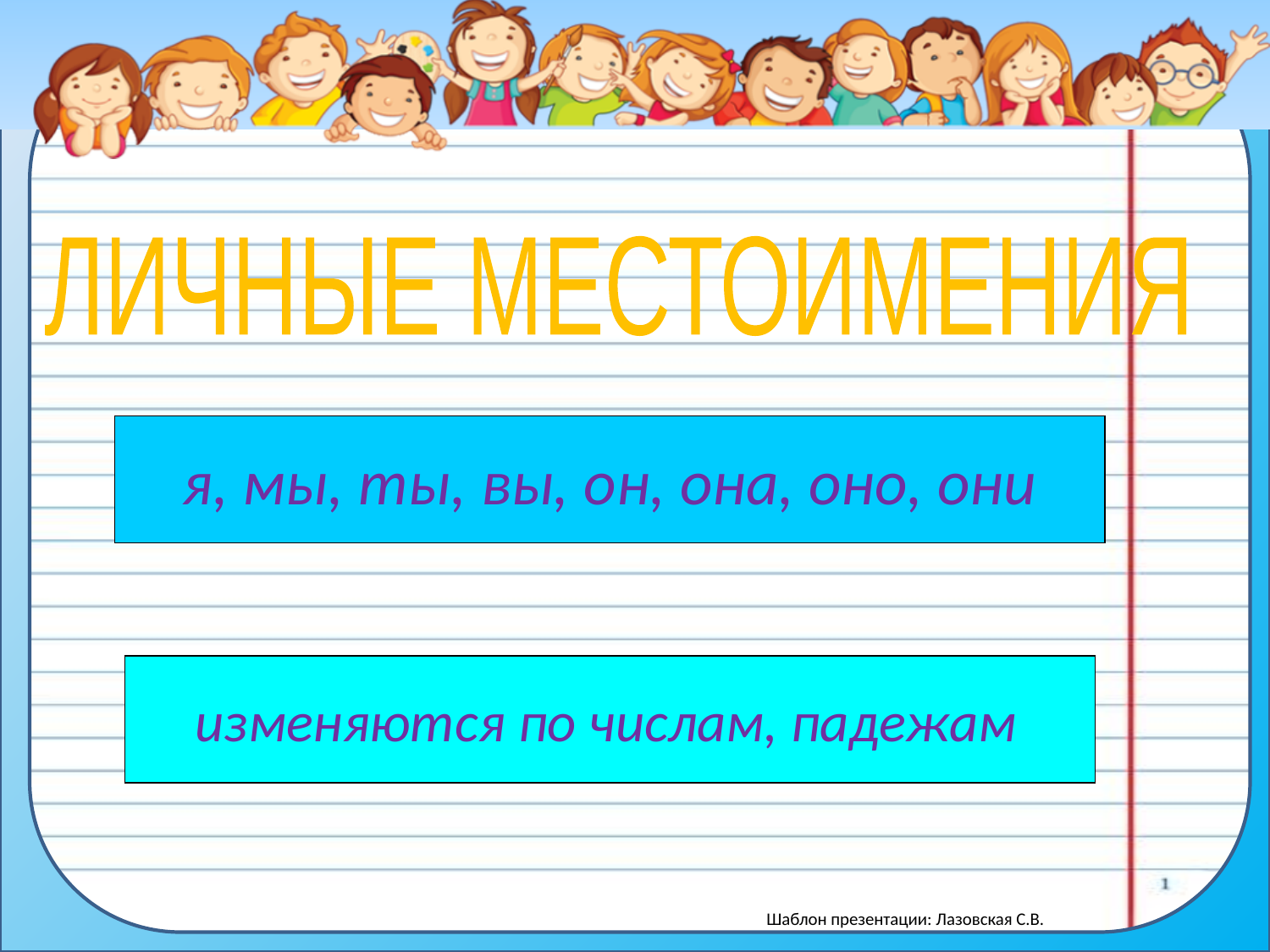

#
ЛИЧНЫЕ МЕСТОИМЕНИЯ
я, мы, ты, вы, он, она, оно, они
изменяются по числам, падежам